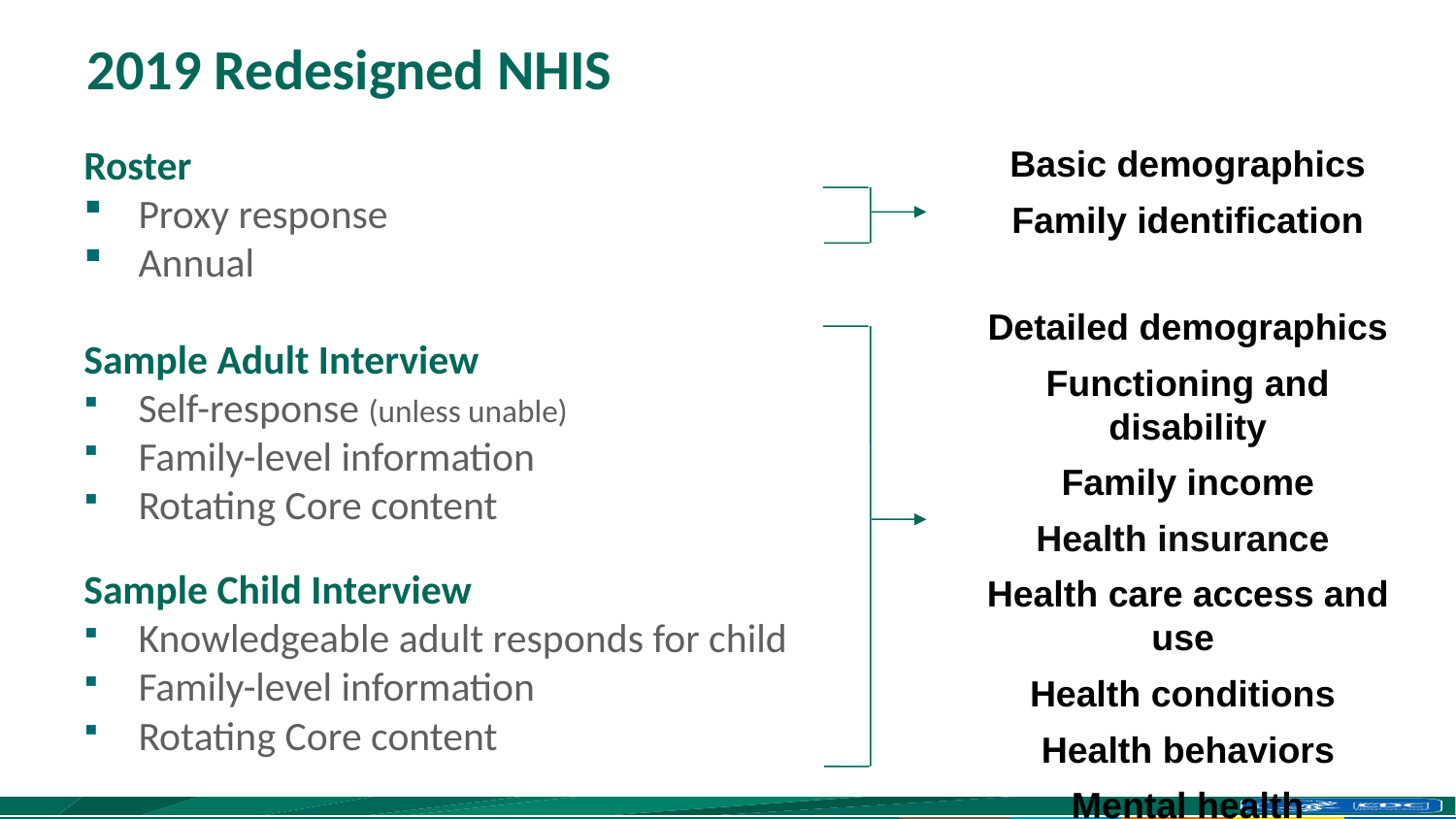

# 2019 Redesigned NHIS
Roster
Proxy response
Annual

Sample Adult Interview
Self-response (unless unable)
Family-level information
Rotating Core content

Sample Child Interview
Knowledgeable adult responds for child
Family-level information
Rotating Core content

Basic demographics
Family identification

Detailed demographics
Functioning and disability
Family income
Health insurance
Health care access and use
Health conditions
Health behaviors
Mental health